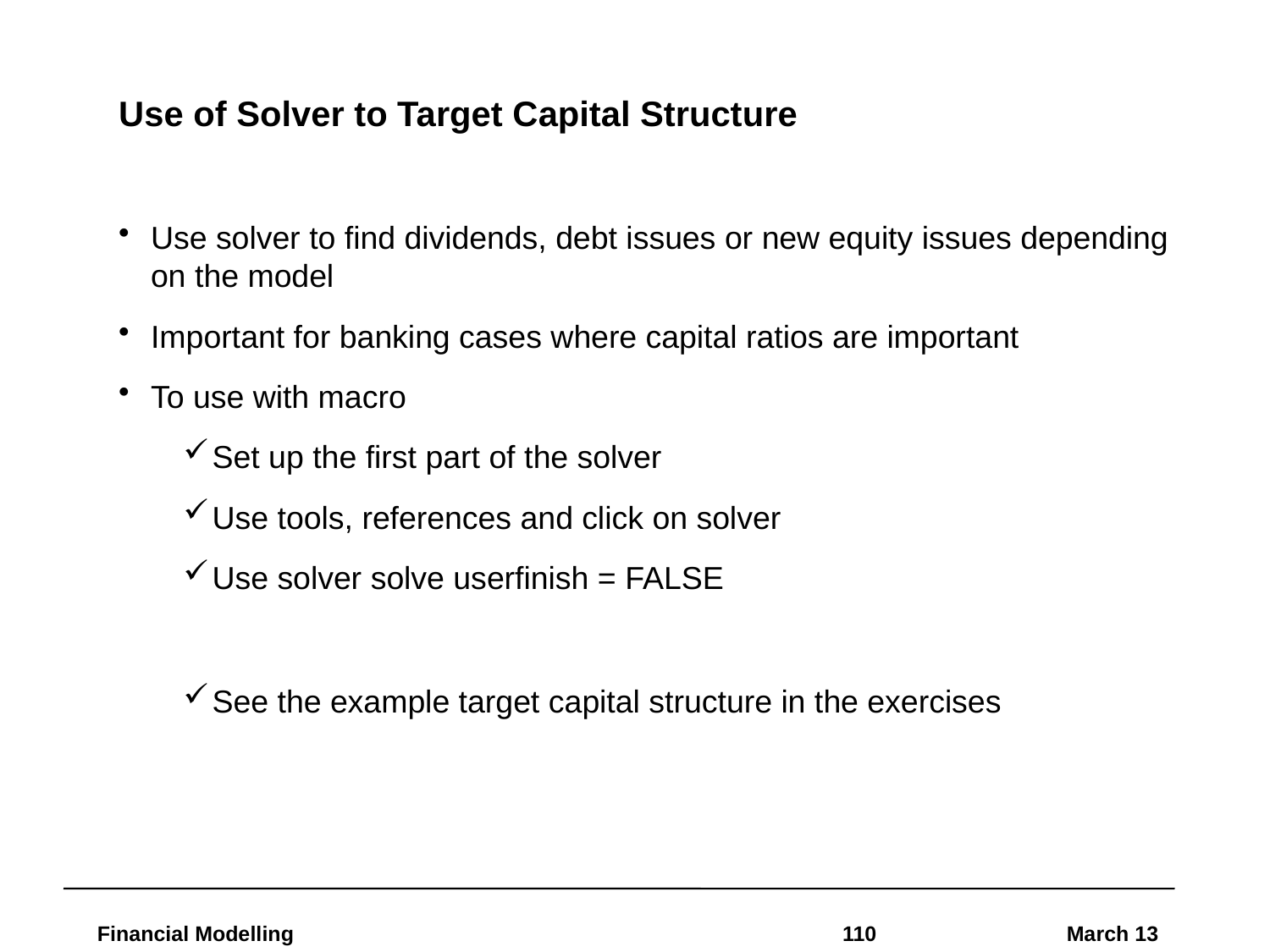

# Use of Solver to Target Capital Structure
Use solver to find dividends, debt issues or new equity issues depending on the model
Important for banking cases where capital ratios are important
To use with macro
Set up the first part of the solver
Use tools, references and click on solver
Use solver solve userfinish = FALSE

See the example target capital structure in the exercises